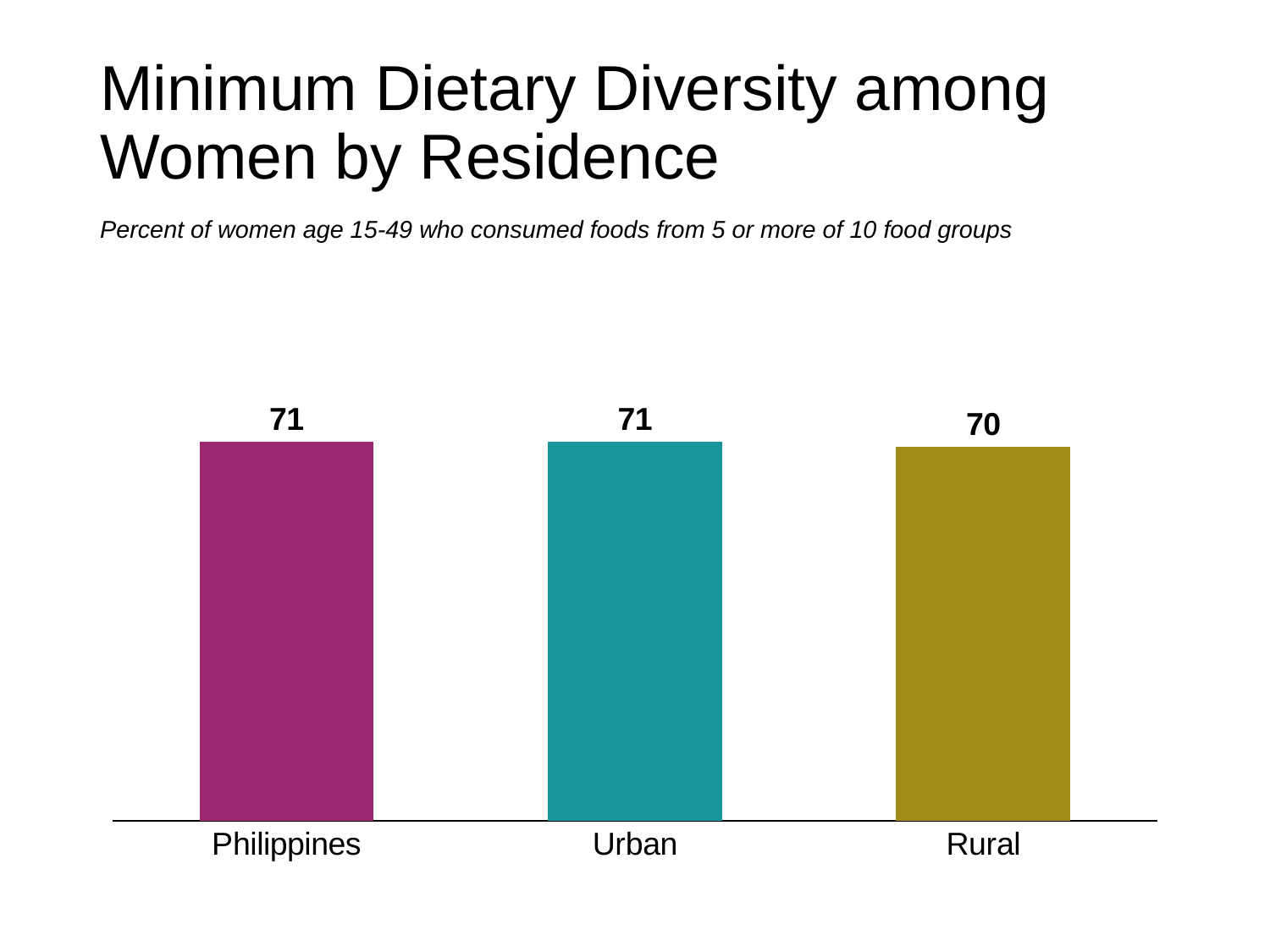

# Minimum Dietary Diversity among Women by Residence
Percent of women age 15-49 who consumed foods from 5 or more of 10 food groups

### Chart

| Category | Philippines |
|---|---|
| Philippines | 71.0 |
| Urban | 71.0 |
| Rural | 70.0 |